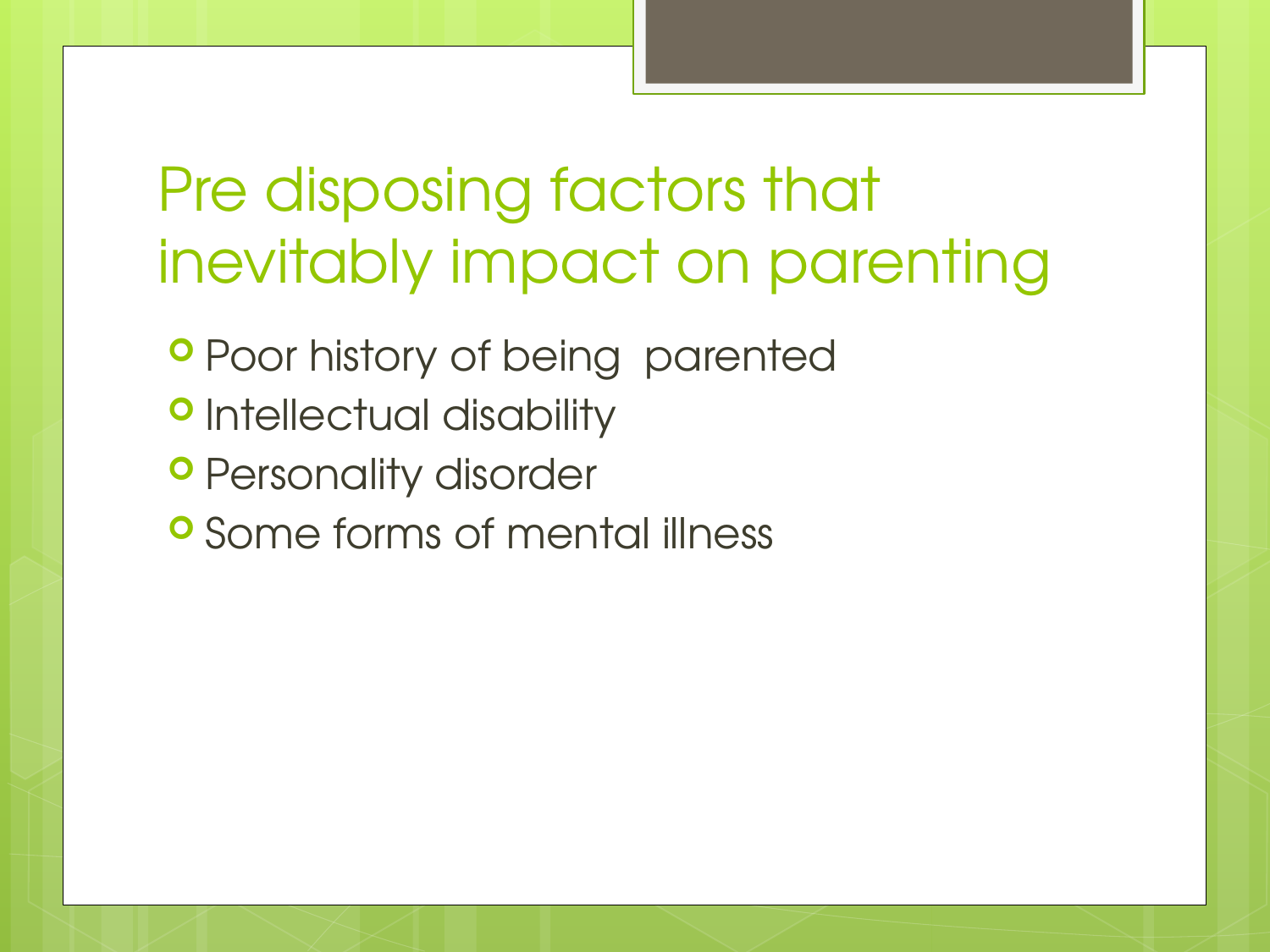

# Pre disposing factors that inevitably impact on parenting
Poor history of being  parented
Intellectual disability
Personality disorder
Some forms of mental illness